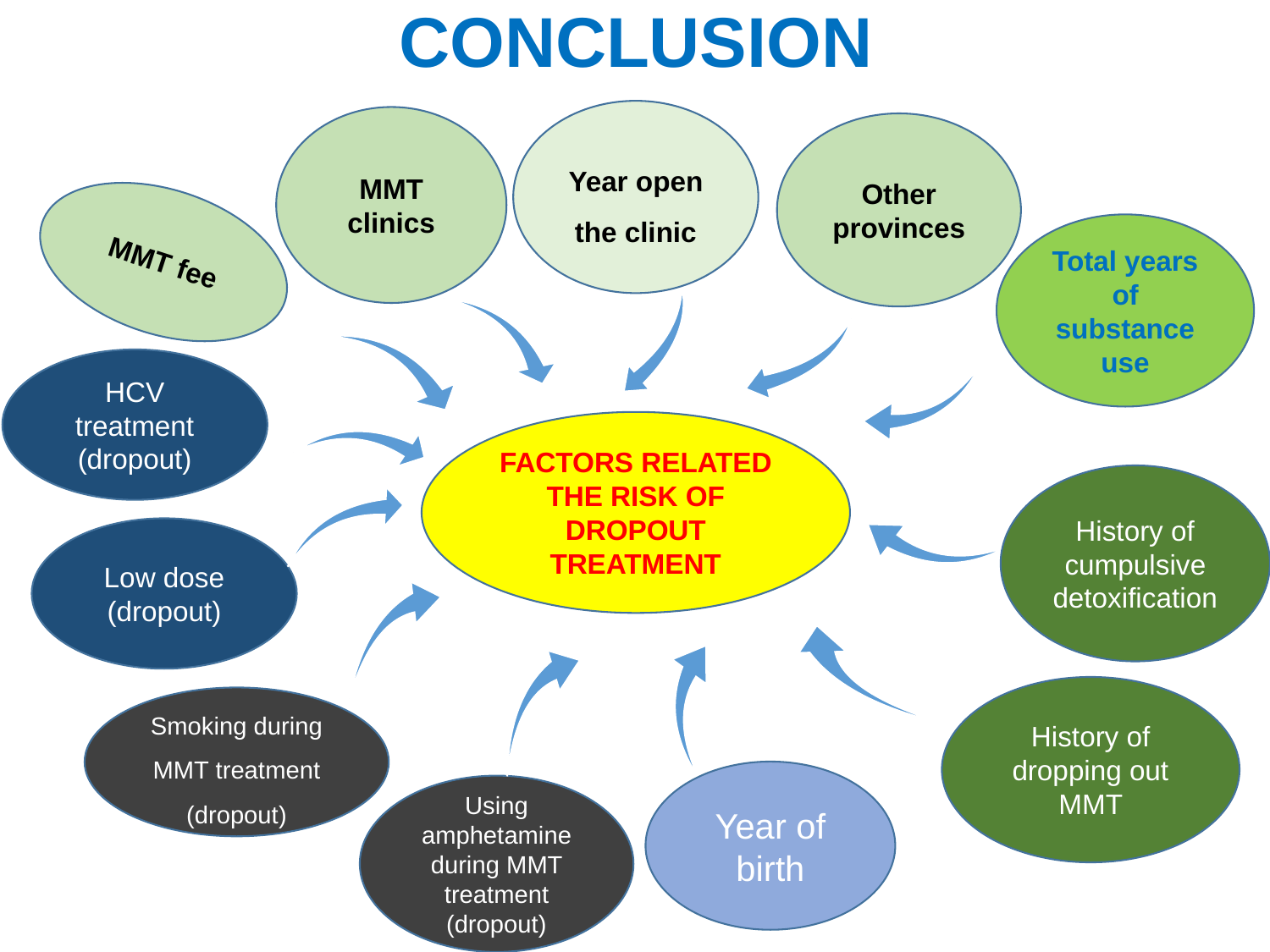

CONCLUSION
Year open the clinic
MMT clinics
Other provinces
MMT fee
Total years of substance use

HCV treatment (dropout)

FACTORS RELATED THE RISK OF DROPOUT TREATMENT
History of cumpulsive detoxification

Low dose (dropout)

History of dropping out MMT
Smoking during MMT treatment (dropout)
Year of birth
Using amphetamine during MMT treatment (dropout)